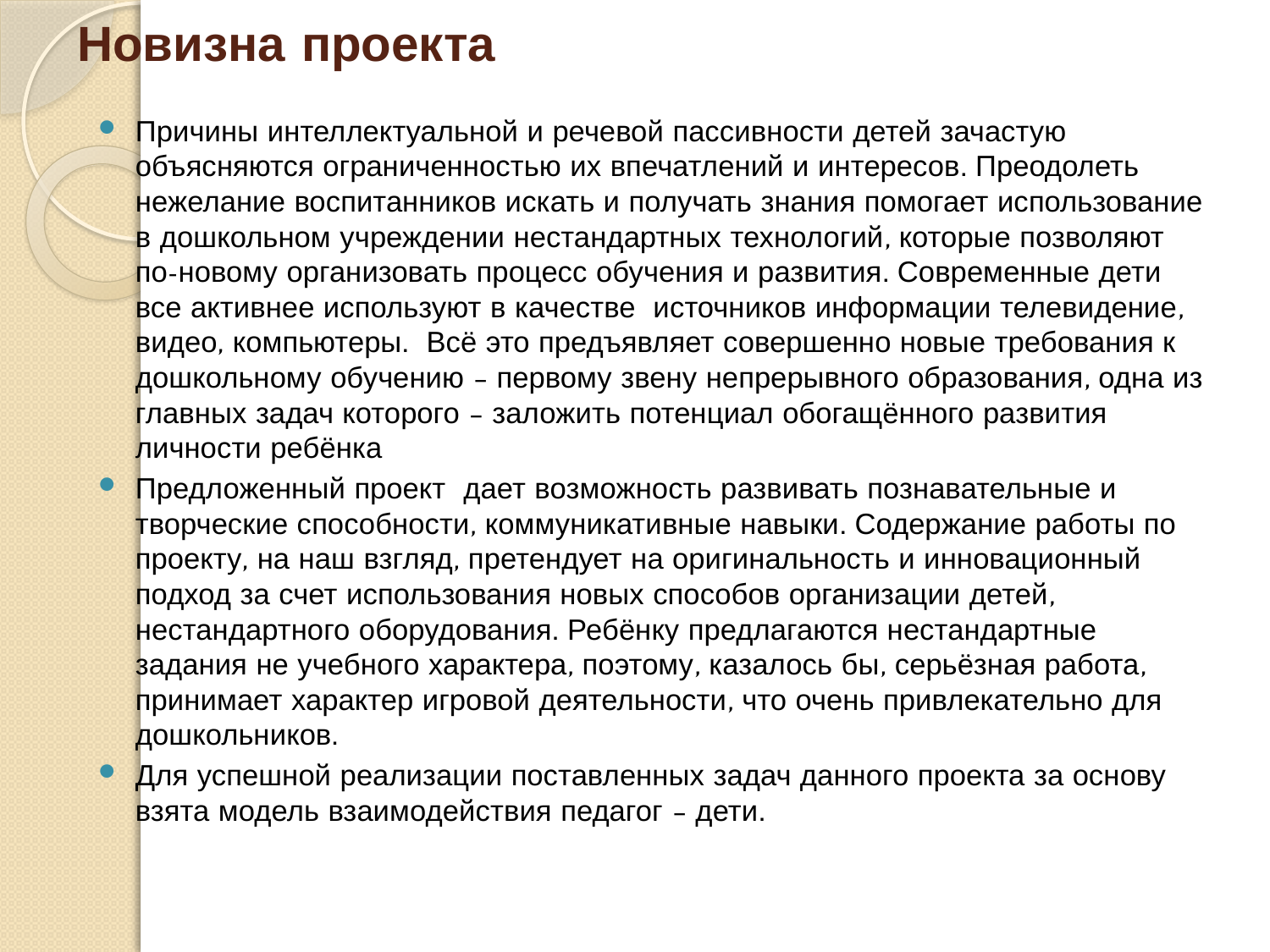

# Новизна проекта
Причины интеллектуальной и речевой пассивности детей зачастую объясняются ограниченностью их впечатлений и интересов. Преодолеть нежелание воспитанников искать и получать знания помогает использование в дошкольном учреждении нестандартных технологий, которые позволяют по-новому организовать процесс обучения и развития. Современные дети все активнее используют в качестве  источников информации телевидение, видео, компьютеры.  Всё это предъявляет совершенно новые требования к дошкольному обучению – первому звену непрерывного образования, одна из главных задач которого – заложить потенциал обогащённого развития личности ребёнка
Предложенный проект  дает возможность развивать познавательные и творческие способности, коммуникативные навыки. Содержание работы по проекту, на наш взгляд, претендует на оригинальность и инновационный подход за счет использования новых способов организации детей,  нестандартного оборудования. Ребёнку предлагаются нестандартные задания не учебного характера, поэтому, казалось бы, серьёзная работа, принимает характер игровой деятельности, что очень привлекательно для дошкольников.
Для успешной реализации поставленных задач данного проекта за основу взята модель взаимодействия педагог – дети.